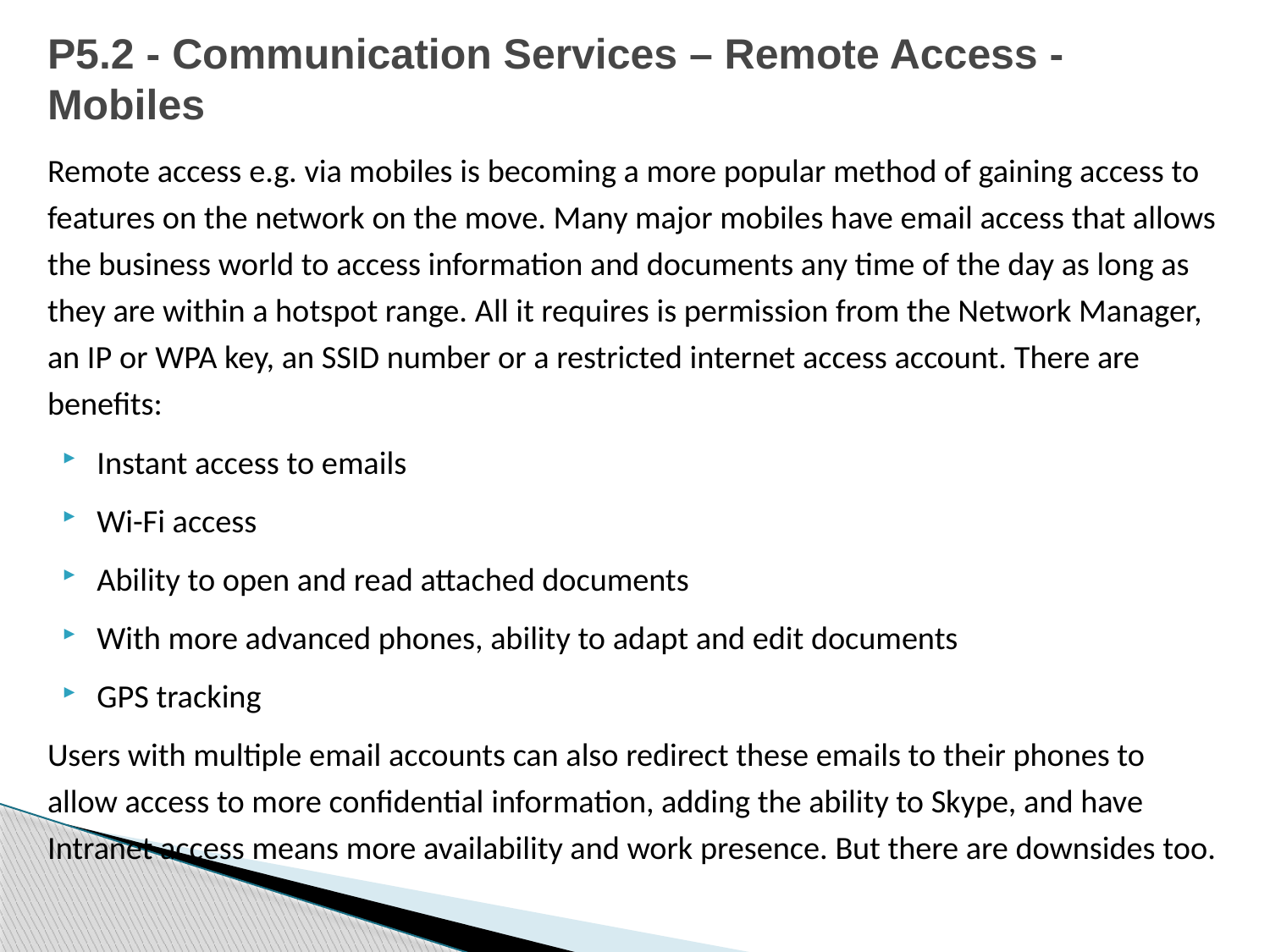

# P5.2 - Communication Services – Remote Access - Mobiles
Remote access e.g. via mobiles is becoming a more popular method of gaining access to features on the network on the move. Many major mobiles have email access that allows the business world to access information and documents any time of the day as long as they are within a hotspot range. All it requires is permission from the Network Manager, an IP or WPA key, an SSID number or a restricted internet access account. There are benefits:
Instant access to emails
Wi-Fi access
Ability to open and read attached documents
With more advanced phones, ability to adapt and edit documents
GPS tracking
Users with multiple email accounts can also redirect these emails to their phones to allow access to more confidential information, adding the ability to Skype, and have Intranet access means more availability and work presence. But there are downsides too.